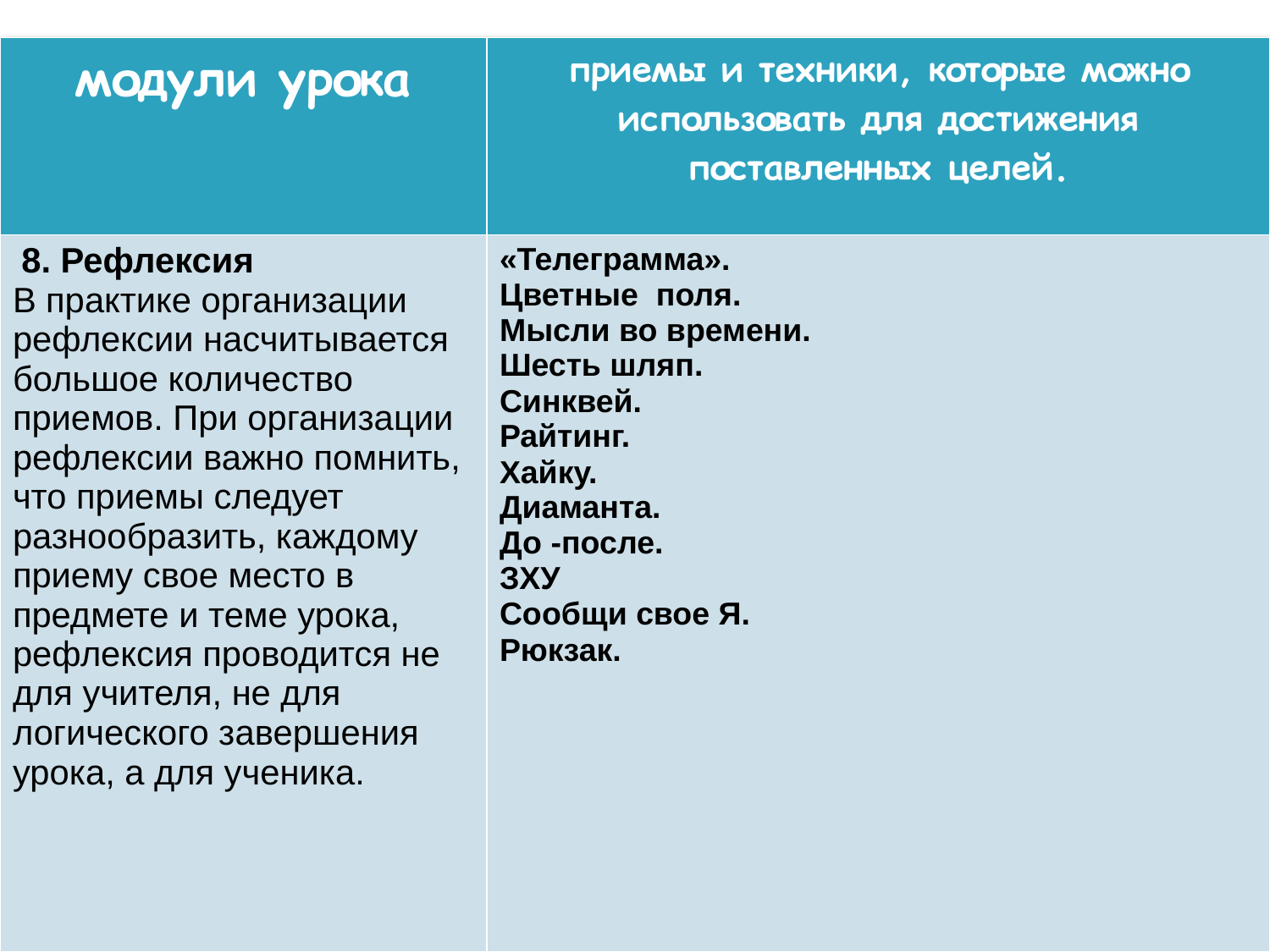

| модули урока | приемы и техники, которые можно использовать для достижения поставленных целей. |
| --- | --- |
| 8. Рефлексия В практике организации рефлексии насчитывается большое количество приемов. При организации рефлексии важно помнить, что приемы следует разнообразить, каждому приему свое место в предмете и теме урока, рефлексия проводится не для учителя, не для логического завершения урока, а для ученика. | «Телеграмма». Цветные  поля. Мысли во времени. Шесть шляп. Синквей. Райтинг. Хайку. Диаманта. До -после. ЗХУ Сообщи свое Я. Рюкзак. |